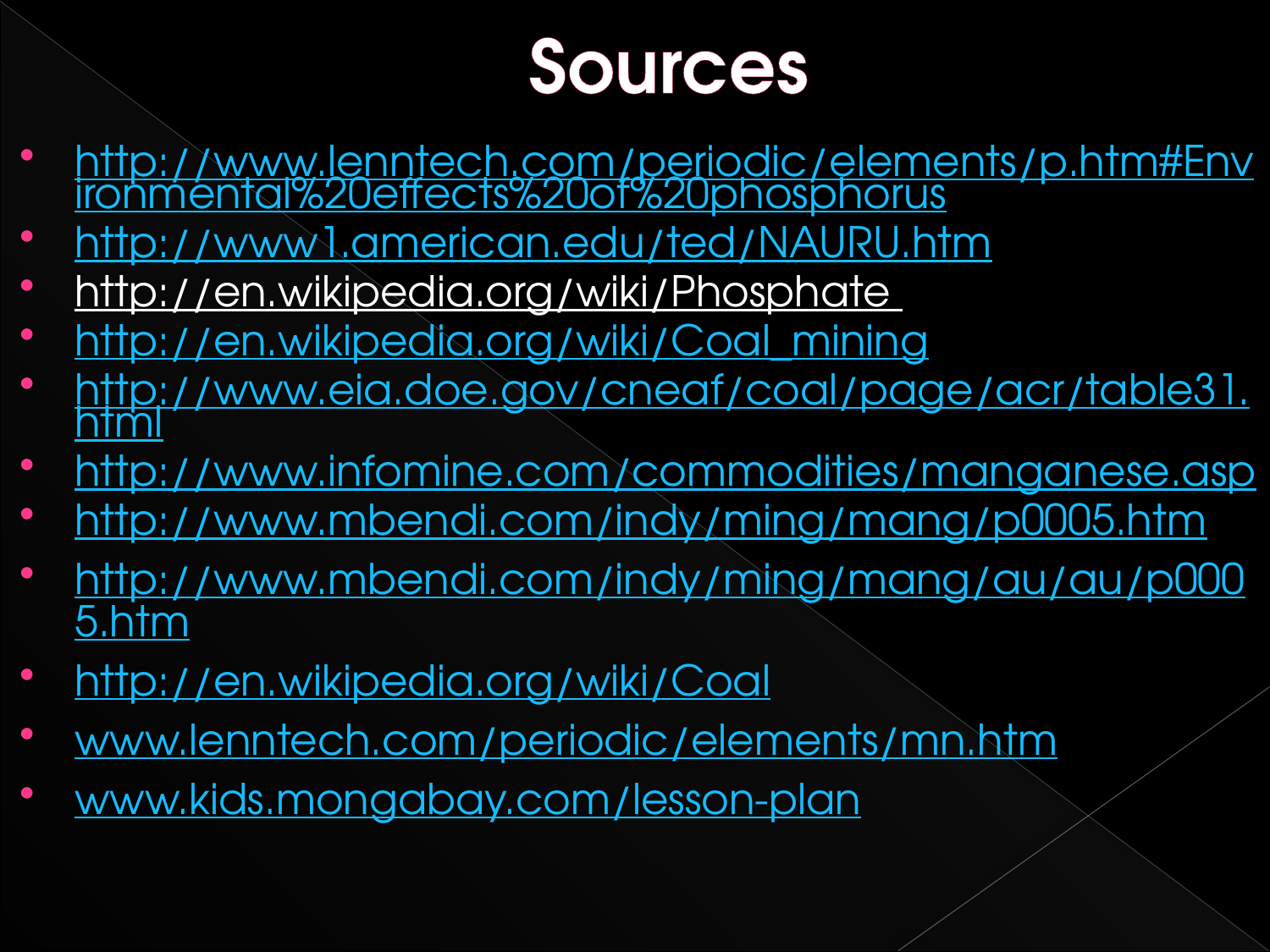

# Sources
http://www.lenntech.com/periodic/elements/p.htm#Environmental%20effects%20of%20phosphorus
http://www1.american.edu/ted/NAURU.htm
http://en.wikipedia.org/wiki/Phosphate
http://en.wikipedia.org/wiki/Coal_mining
http://www.eia.doe.gov/cneaf/coal/page/acr/table31.html
http://www.infomine.com/commodities/manganese.asp
http://www.mbendi.com/indy/ming/mang/p0005.htm
http://www.mbendi.com/indy/ming/mang/au/au/p0005.htm
http://en.wikipedia.org/wiki/Coal
www.lenntech.com/periodic/elements/mn.htm
www.kids.mongabay.com/lesson-plan